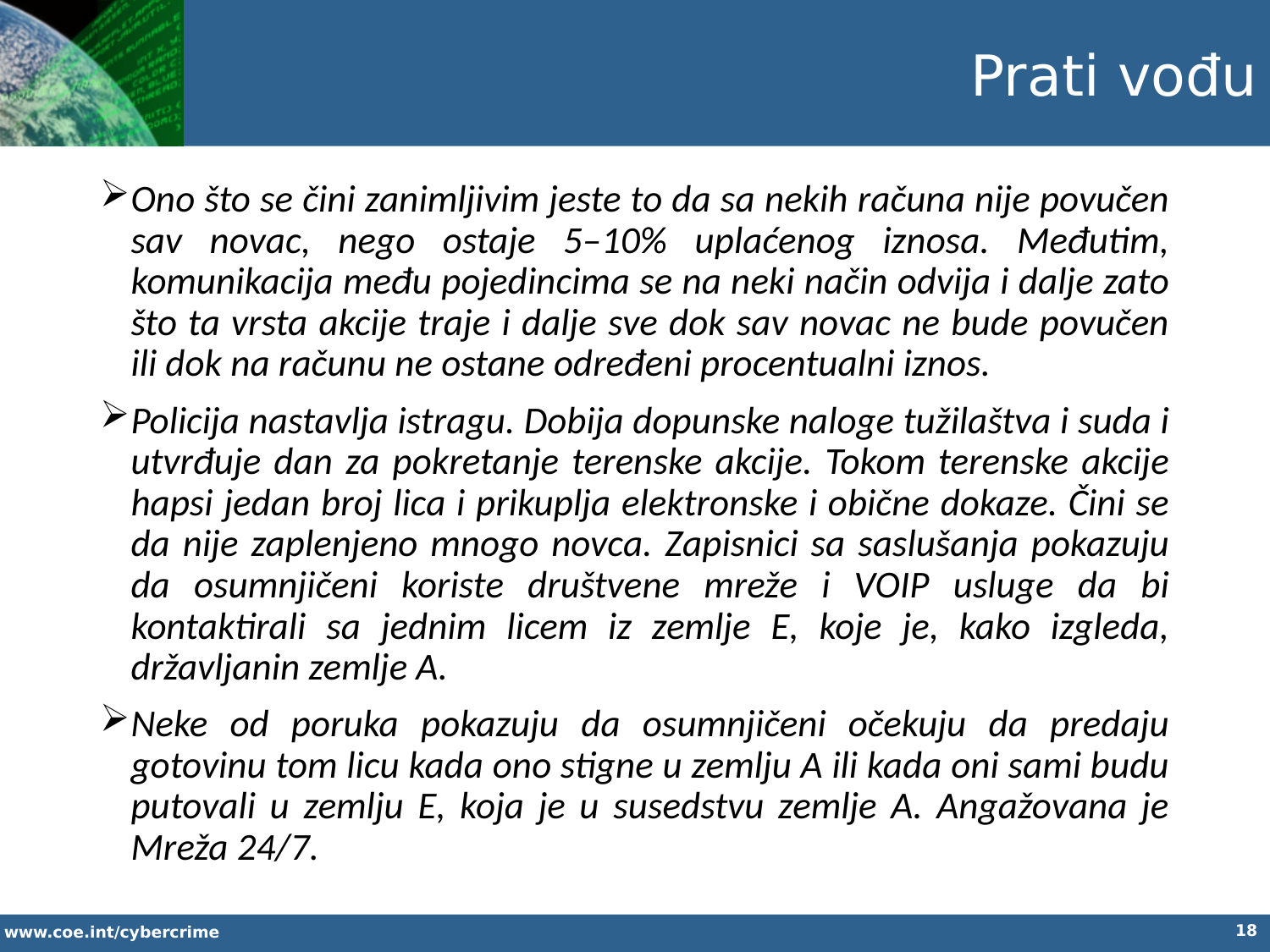

Prati vođu
Ono što se čini zanimljivim jeste to da sa nekih računa nije povučen sav novac, nego ostaje 5–10% uplaćenog iznosa. Međutim, komunikacija među pojedincima se na neki način odvija i dalje zato što ta vrsta akcije traje i dalje sve dok sav novac ne bude povučen ili dok na računu ne ostane određeni procentualni iznos.
Policija nastavlja istragu. Dobija dopunske naloge tužilaštva i suda i utvrđuje dan za pokretanje terenske akcije. Tokom terenske akcije hapsi jedan broj lica i prikuplja elektronske i obične dokaze. Čini se da nije zaplenjeno mnogo novca. Zapisnici sa saslušanja pokazuju da osumnjičeni koriste društvene mreže i VOIP usluge da bi kontaktirali sa jednim licem iz zemlje E, koje je, kako izgleda, državljanin zemlje A.
Neke od poruka pokazuju da osumnjičeni očekuju da predaju gotovinu tom licu kada ono stigne u zemlju A ili kada oni sami budu putovali u zemlju E, koja je u susedstvu zemlje A. Angažovana je Mreža 24/7.
18